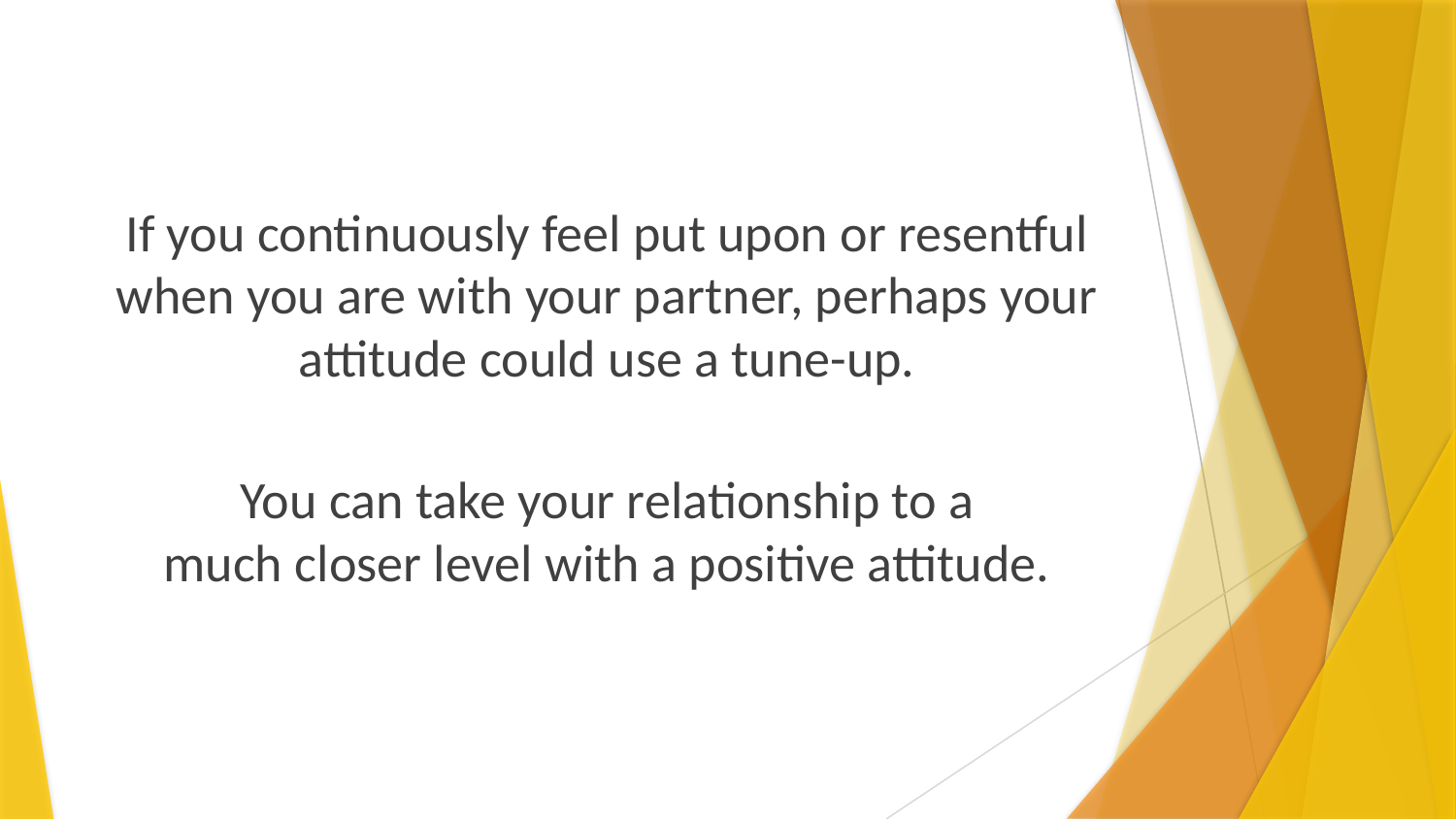

If you continuously feel put upon or resentful when you are with your partner, perhaps your attitude could use a tune-up.
You can take your relationship to a
much closer level with a positive attitude.